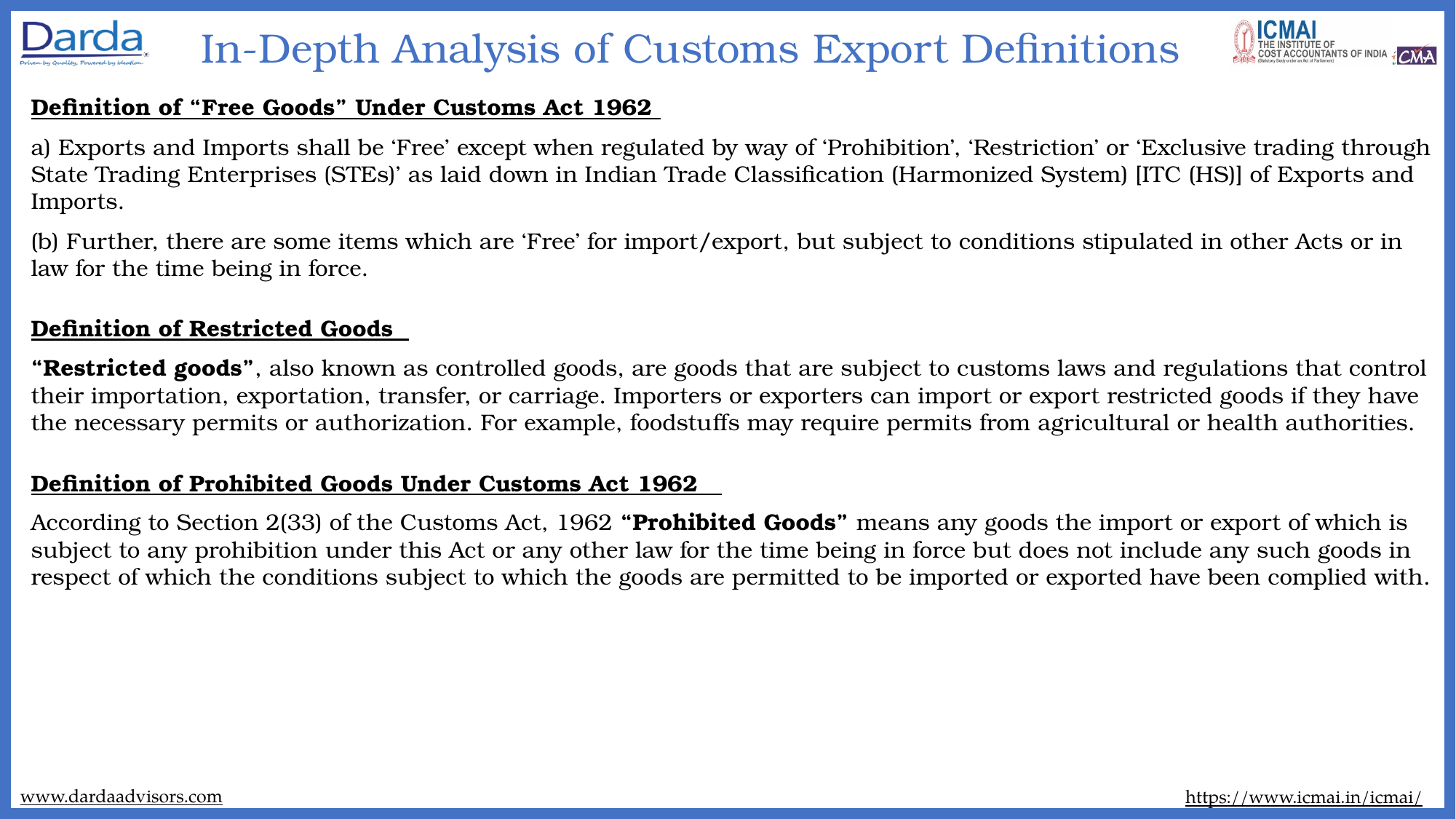

# In-Depth Analysis of Customs Export Definitions
Definition of “Free Goods” Under Customs Act 1962
a) Exports and Imports shall be ‘Free’ except when regulated by way of ‘Prohibition’, ‘Restriction’ or ‘Exclusive trading through State Trading Enterprises (STEs)’ as laid down in Indian Trade Classification (Harmonized System) [ITC (HS)] of Exports and Imports.
(b) Further, there are some items which are ‘Free’ for import/export, but subject to conditions stipulated in other Acts or in law for the time being in force.

Definition of Restricted Goods
“Restricted goods”, also known as controlled goods, are goods that are subject to customs laws and regulations that control their importation, exportation, transfer, or carriage. Importers or exporters can import or export restricted goods if they have the necessary permits or authorization. For example, foodstuffs may require permits from agricultural or health authorities.

Definition of Prohibited Goods Under Customs Act 1962
According to Section 2(33) of the Customs Act, 1962 “Prohibited Goods” means any goods the import or export of which is subject to any prohibition under this Act or any other law for the time being in force but does not include any such goods in respect of which the conditions subject to which the goods are permitted to be imported or exported have been complied with.